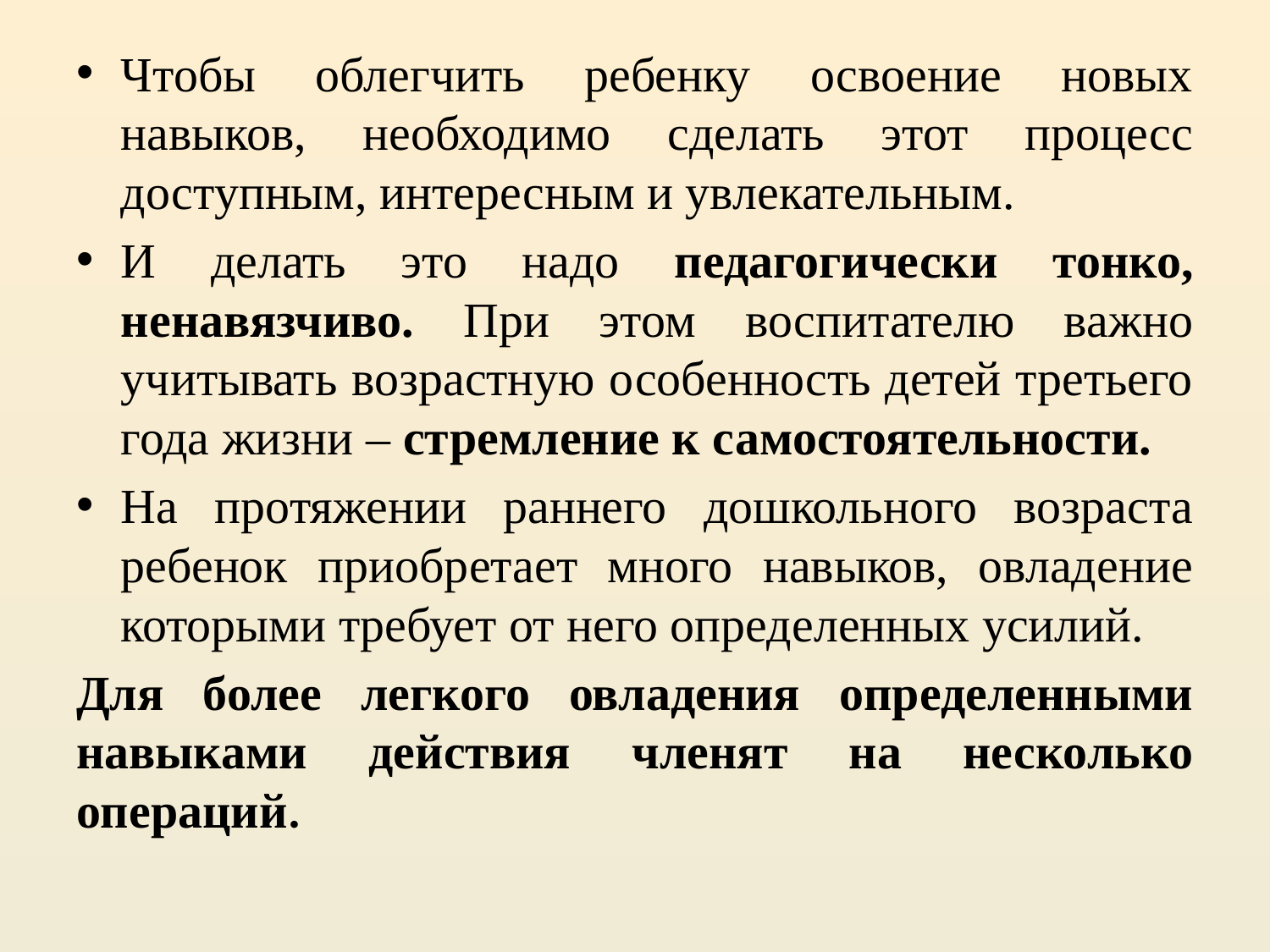

Чтобы облегчить ребенку освоение новых навыков, необходимо сделать этот процесс доступным, интересным и увлекательным.
И делать это надо педагогически тонко, ненавязчиво. При этом воспитателю важно учитывать возрастную особенность детей третьего года жизни – стремление к самостоятельности.
На протяжении раннего дошкольного возраста ребенок приобретает много навыков, овладение которыми требует от него определенных усилий.
Для более легкого овладения определенными навыками действия членят на несколько операций.